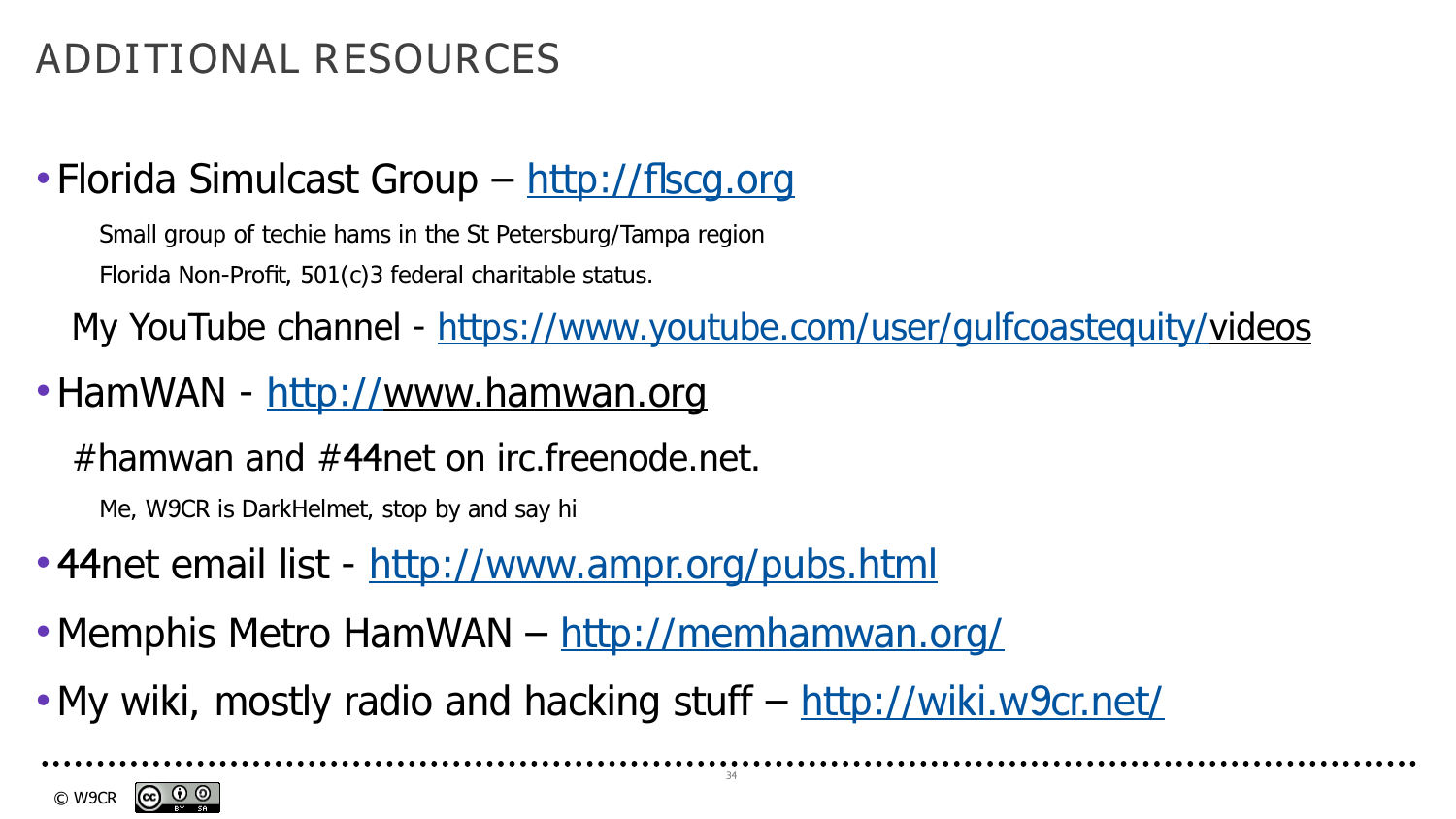

# ADDITIONAL RESOURCES
Florida Simulcast Group – http://flscg.org
Small group of techie hams in the St Petersburg/Tampa region
Florida Non-Profit, 501(c)3 federal charitable status.
My YouTube channel - https://www.youtube.com/user/gulfcoastequity/videos
HamWAN - http://www.hamwan.org
#hamwan and #44net on irc.freenode.net.
Me, W9CR is DarkHelmet, stop by and say hi
44net email list - http://www.ampr.org/pubs.html
Memphis Metro HamWAN – http://memhamwan.org/
My wiki, mostly radio and hacking stuff – http://wiki.w9cr.net/